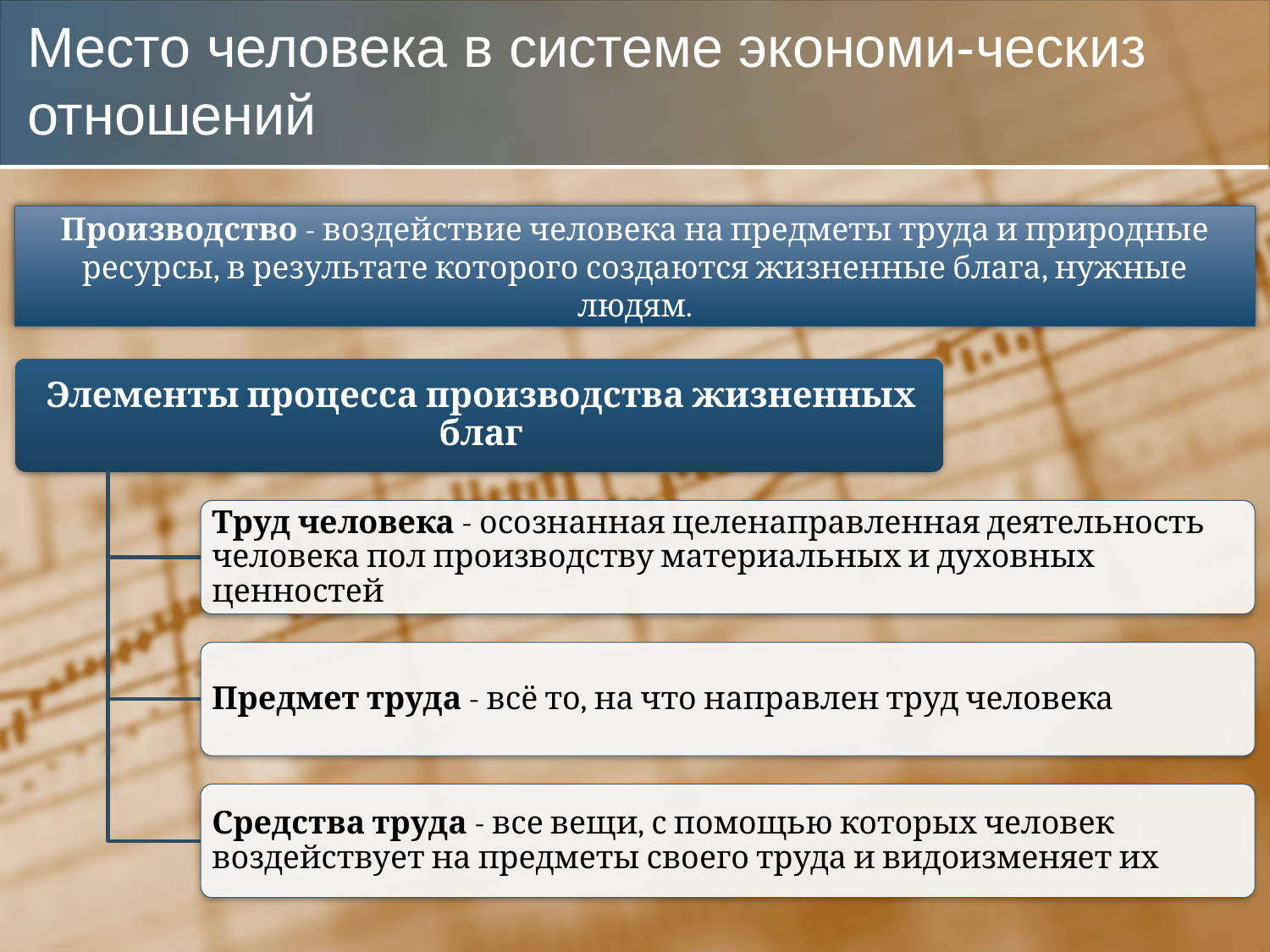

# Место человека в системе экономи-ческиз отношений
Производство - воздействие человека на предметы труда и природные ресурсы, в результате которого создаются жизненные блага, нужные людям.
Элементы процесса производства жизненных благ
Труд человека - осознанная целенаправленная деятельность человека пол производству материальных и духовных ценностей
Предмет труда - всё то, на что направлен труд человека
Средства труда - все вещи, с помощью которых человек воздействует на предметы своего труда и видоизменяет их